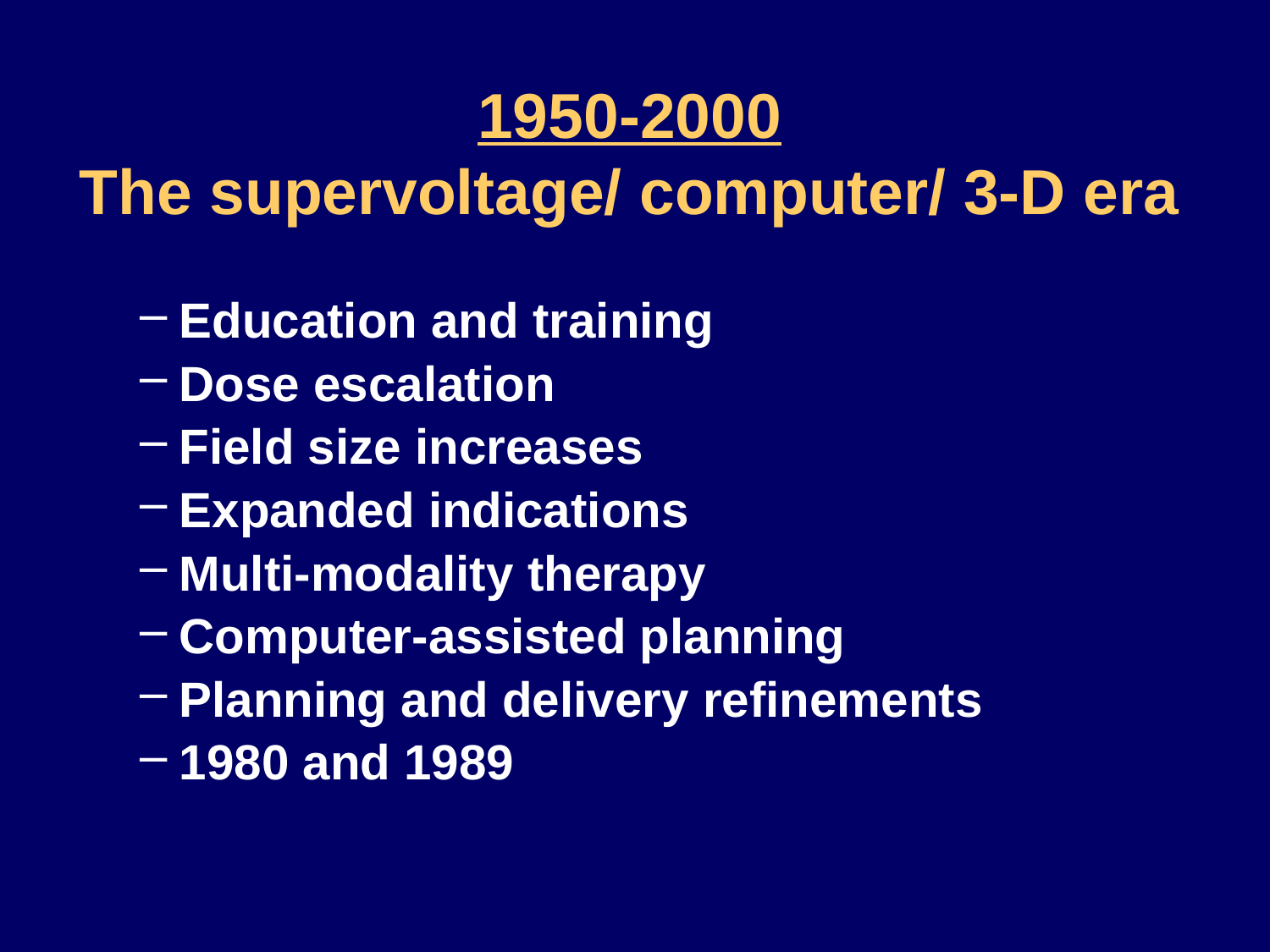

# 1950-2000 The supervoltage/ computer/ 3-D era

Education and training
Dose escalation
Field size increases
Expanded indications
Multi-modality therapy
Computer-assisted planning
Planning and delivery refinements
1980 and 1989